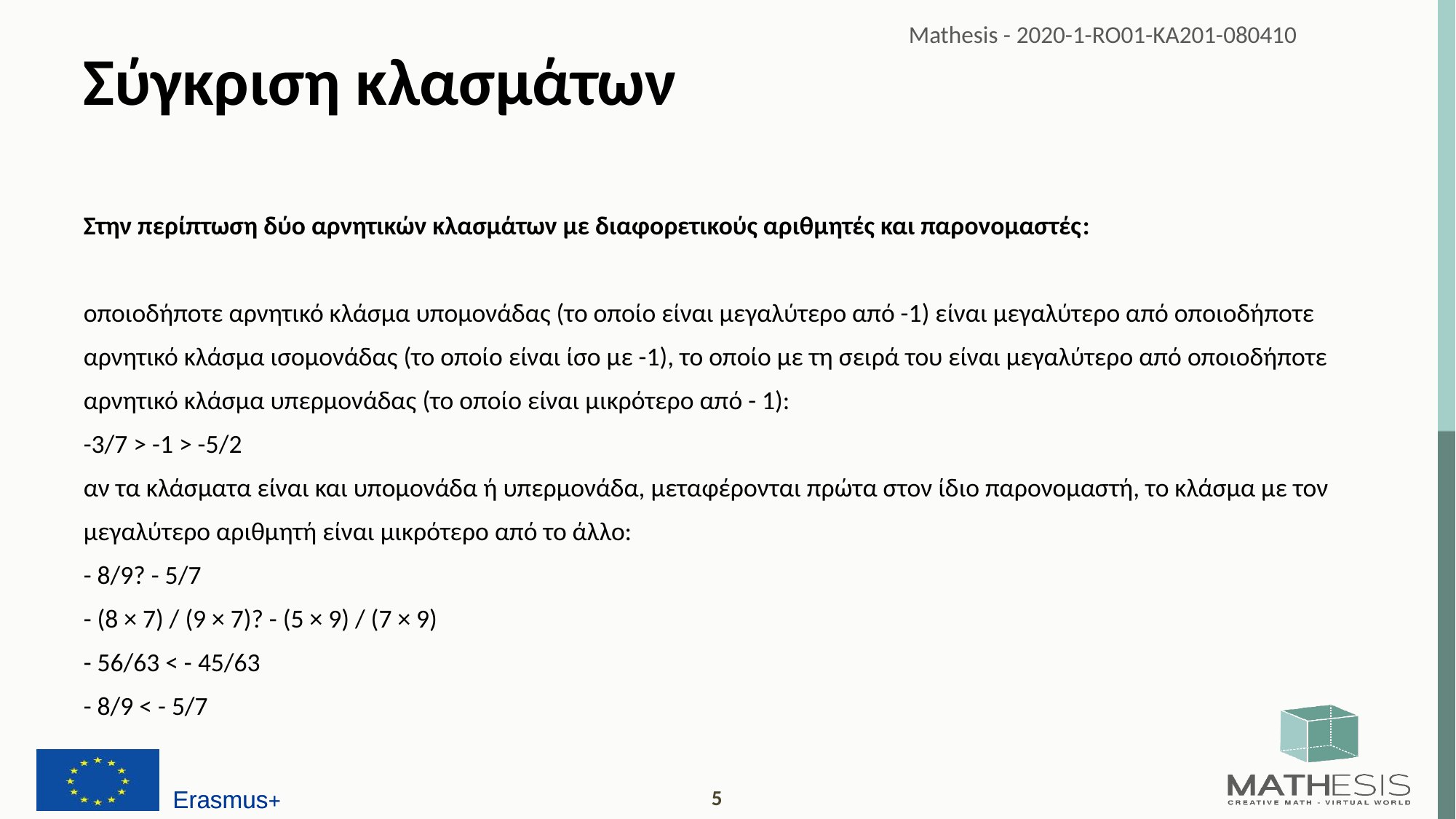

# Σύγκριση κλασμάτων

Στην περίπτωση δύο αρνητικών κλασμάτων με διαφορετικούς αριθμητές και παρονομαστές:

οποιοδήποτε αρνητικό κλάσμα υπομονάδας (το οποίο είναι μεγαλύτερο από -1) είναι μεγαλύτερο από οποιοδήποτε αρνητικό κλάσμα ισομονάδας (το οποίο είναι ίσο με -1), το οποίο με τη σειρά του είναι μεγαλύτερο από οποιοδήποτε αρνητικό κλάσμα υπερμονάδας (το οποίο είναι μικρότερο από - 1):
-3/7 > -1 > -5/2
αν τα κλάσματα είναι και υπομονάδα ή υπερμονάδα, μεταφέρονται πρώτα στον ίδιο παρονομαστή, το κλάσμα με τον μεγαλύτερο αριθμητή είναι μικρότερο από το άλλο:
- 8/9? - 5/7
- (8 × 7) / (9 × 7)? - (5 × 9) / (7 × 9)
- 56/63 < - 45/63
- 8/9 < - 5/7